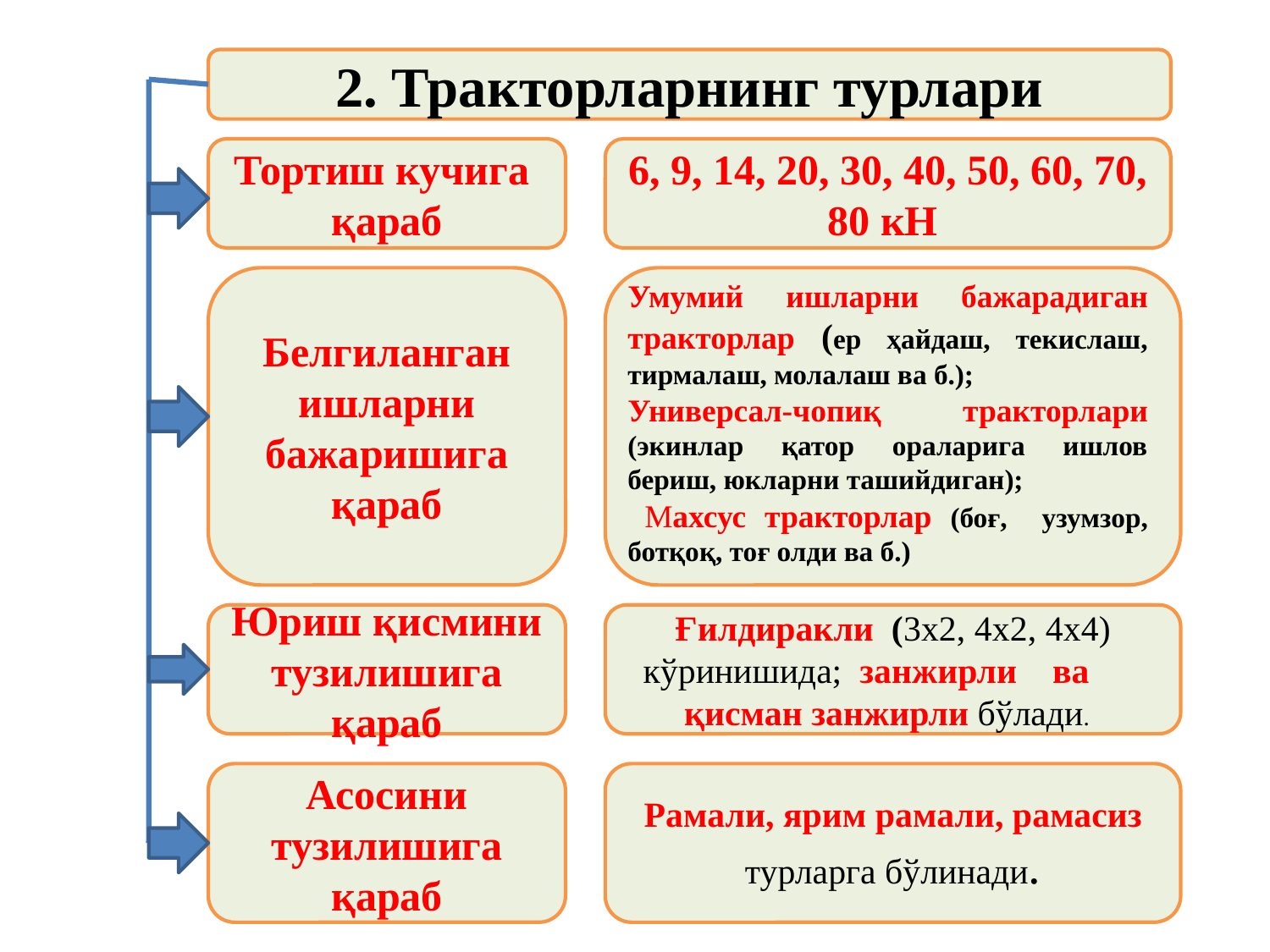

2. Тракторларнинг турлари
Тортиш кучига  қараб
6, 9, 14, 20, 30, 40, 50, 60, 70, 80 кН

Белгиланган ишларни бажаришига қараб

Умумий ишларни бажарадиган тракторлар (ер ҳайдаш, текислаш, тирмалаш, молалаш ва б.);
Универсал-чопиқ тракторлари (экинлар қатор ораларига ишлов бериш, юкларни ташийдиган);
 Махсус тракторлар (боғ,  узумзор, ботқоқ, тоғ олди ва б.)

Юриш қисмини тузилишига қараб
Ғилдиракли  (3х2, 4х2, 4х4) кўринишида;  занжирли    ва       қисман занжирли бўлади.

Асосини тузилишига қараб
Рамали, ярим рамали, рамасиз турларга бўлинади.